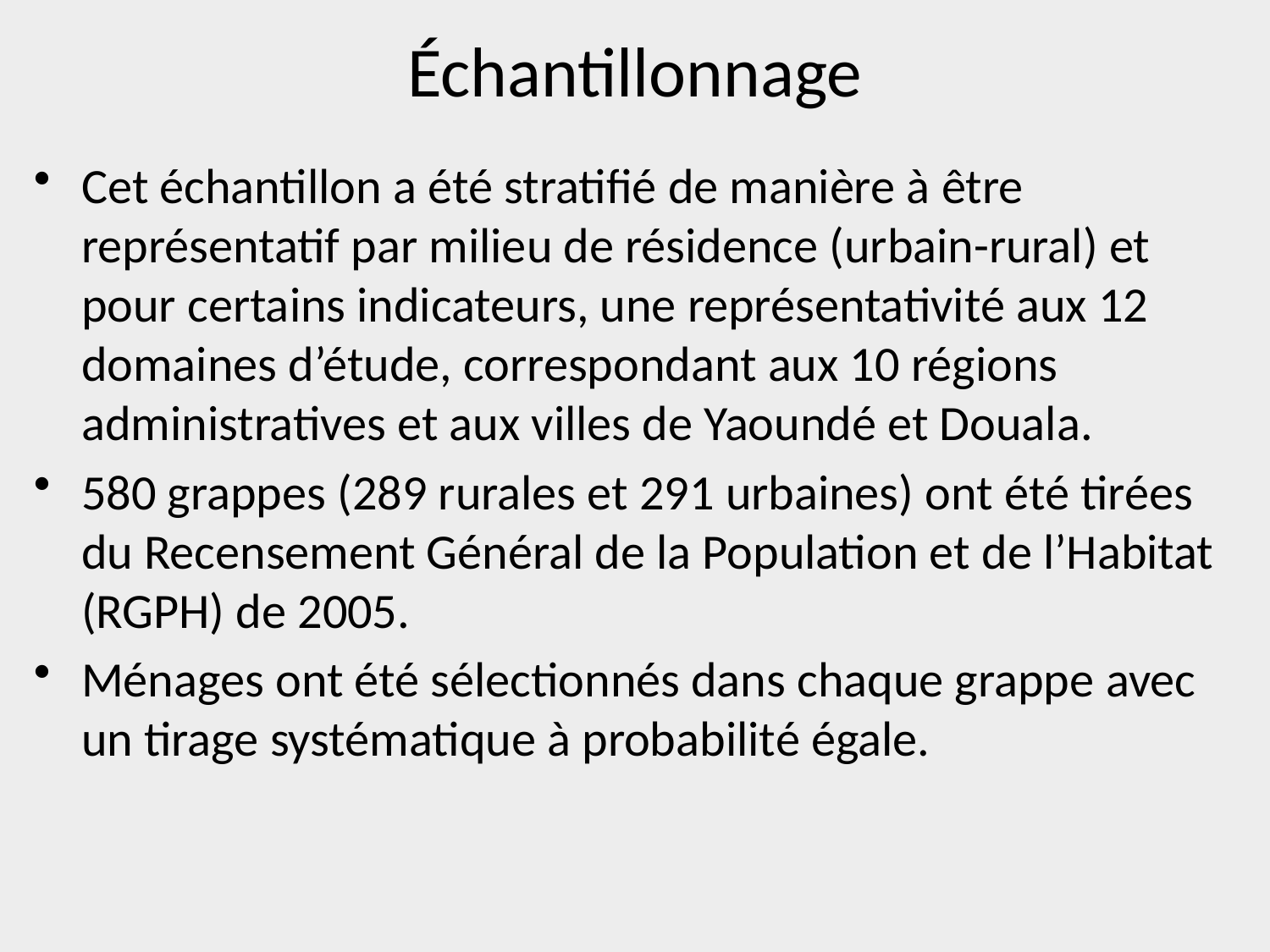

# Échantillonnage
Cet échantillon a été stratifié de manière à être représentatif par milieu de résidence (urbain-rural) et pour certains indicateurs, une représentativité aux 12 domaines d’étude, correspondant aux 10 régions administratives et aux villes de Yaoundé et Douala.
580 grappes (289 rurales et 291 urbaines) ont été tirées du Recensement Général de la Population et de l’Habitat (RGPH) de 2005.
Ménages ont été sélectionnés dans chaque grappe avec un tirage systématique à probabilité égale.